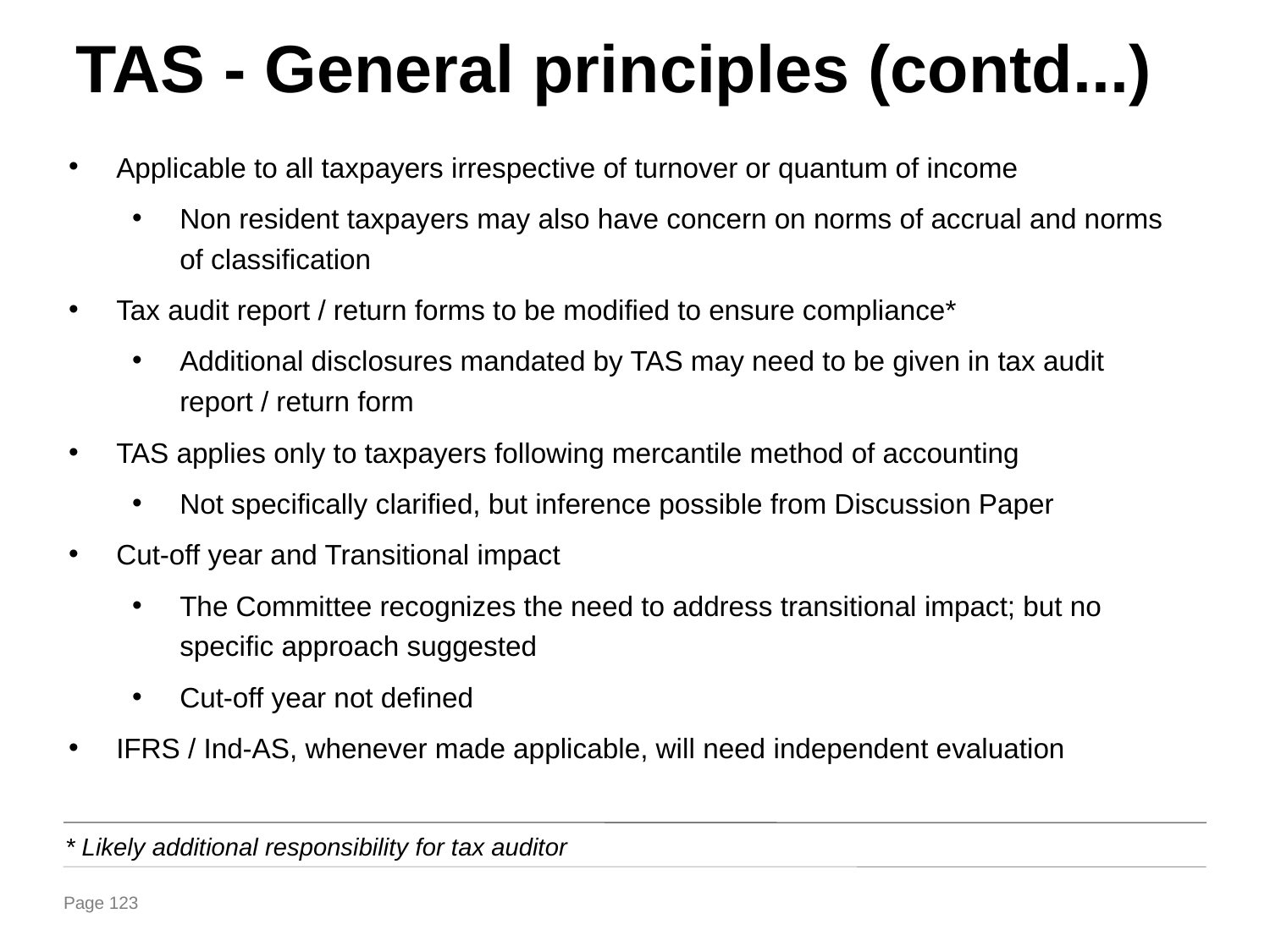

TAS - General principles (contd...)
Applicable to all taxpayers irrespective of turnover or quantum of income
Non resident taxpayers may also have concern on norms of accrual and norms of classification
Tax audit report / return forms to be modified to ensure compliance*
Additional disclosures mandated by TAS may need to be given in tax audit report / return form
TAS applies only to taxpayers following mercantile method of accounting
Not specifically clarified, but inference possible from Discussion Paper
Cut-off year and Transitional impact
The Committee recognizes the need to address transitional impact; but no specific approach suggested
Cut-off year not defined
IFRS / Ind-AS, whenever made applicable, will need independent evaluation
* Likely additional responsibility for tax auditor